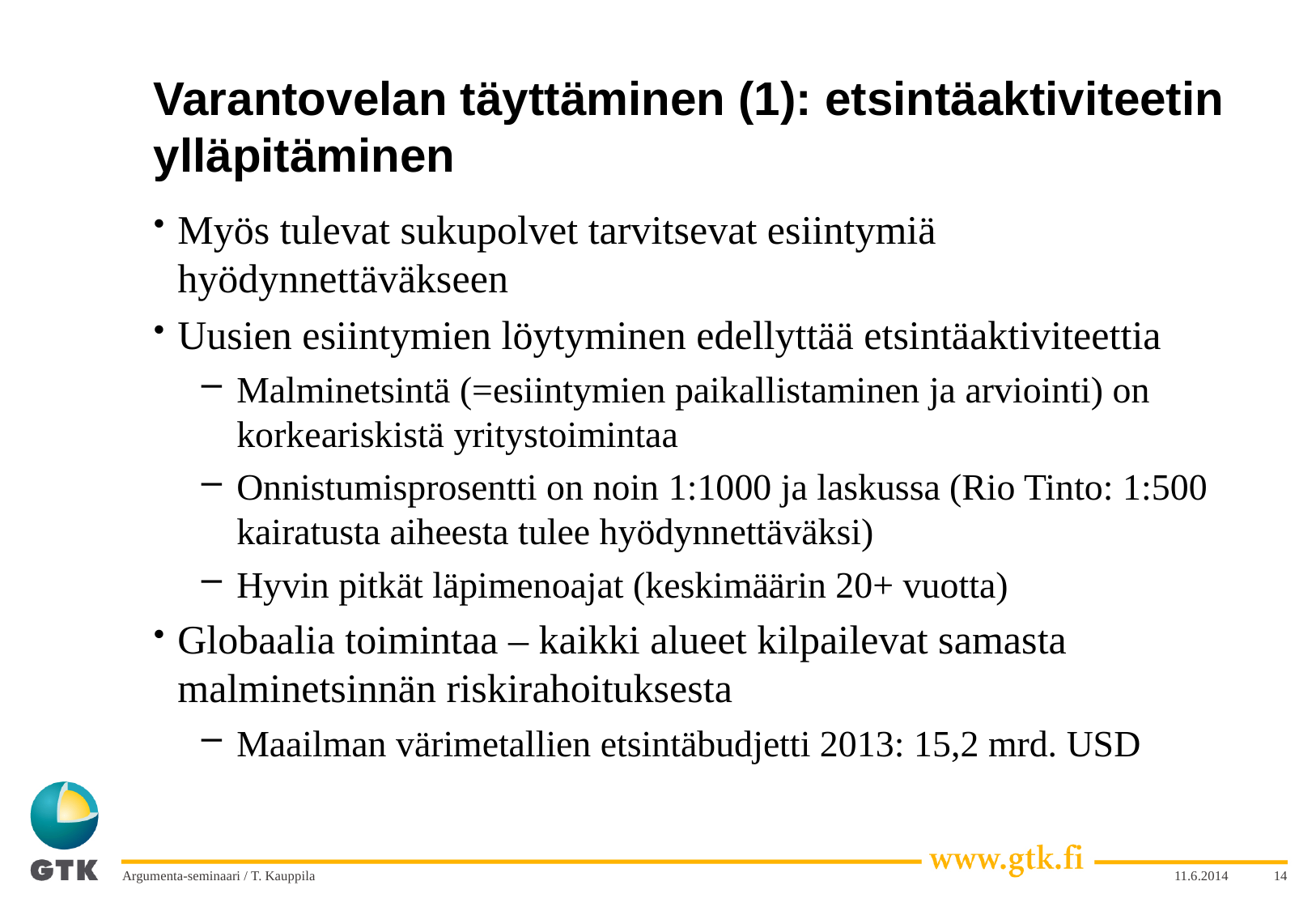

# Varantovelan täyttäminen (1): etsintäaktiviteetin ylläpitäminen
Myös tulevat sukupolvet tarvitsevat esiintymiä hyödynnettäväkseen
Uusien esiintymien löytyminen edellyttää etsintäaktiviteettia
Malminetsintä (=esiintymien paikallistaminen ja arviointi) on korkeariskistä yritystoimintaa
Onnistumisprosentti on noin 1:1000 ja laskussa (Rio Tinto: 1:500 kairatusta aiheesta tulee hyödynnettäväksi)
Hyvin pitkät läpimenoajat (keskimäärin 20+ vuotta)
Globaalia toimintaa – kaikki alueet kilpailevat samasta malminetsinnän riskirahoituksesta
Maailman värimetallien etsintäbudjetti 2013: 15,2 mrd. USD
Argumenta-seminaari / T. Kauppila
11.6.2014
14